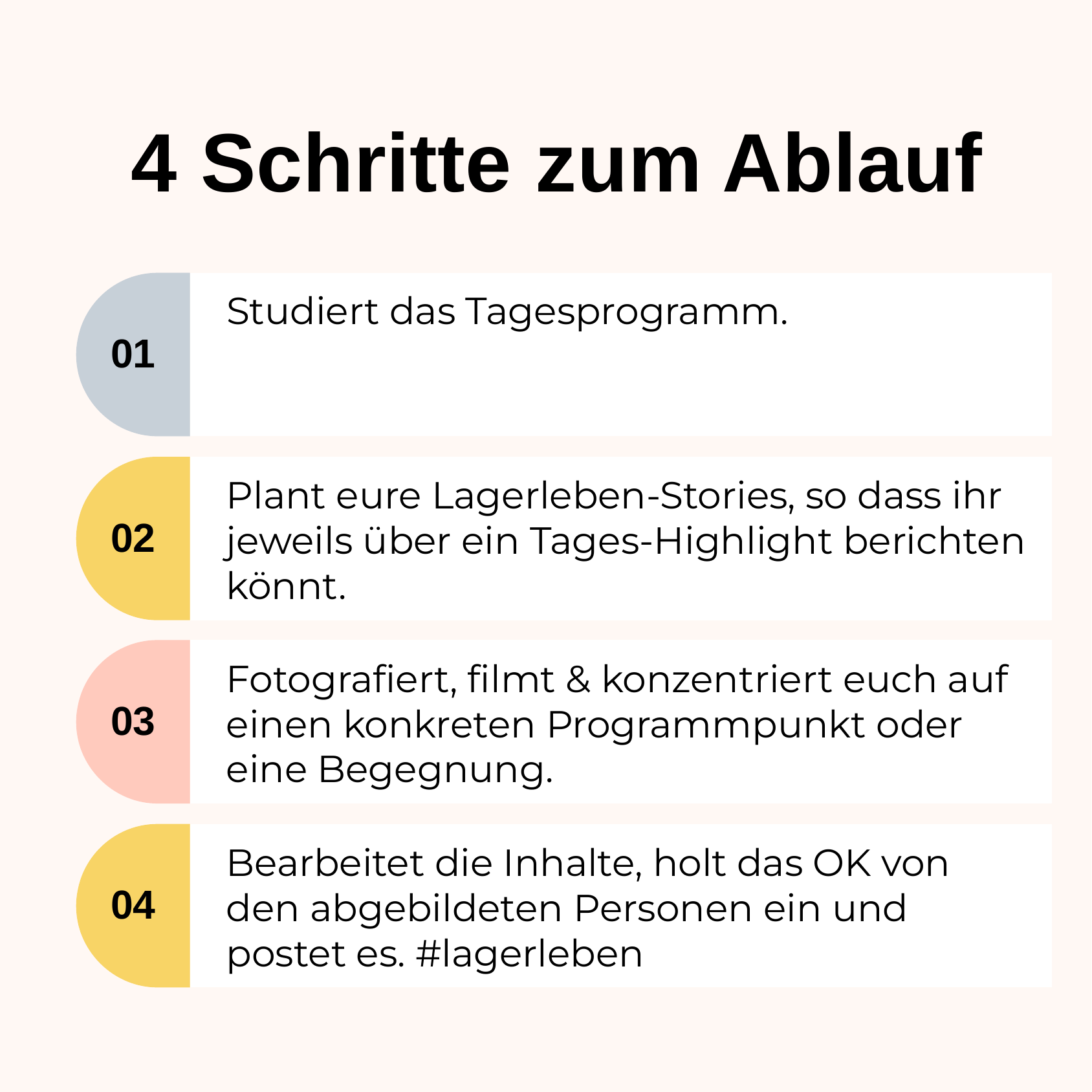

4 Schritte zum Ablauf

Studiert das Tagesprogramm.

01

Plant eure Lagerleben-Stories, so dass ihr jeweils über ein Tages-Highlight berichten könnt.

02

Fotografiert, filmt & konzentriert euch auf einen konkreten Programmpunkt oder eine Begegnung.

03

Bearbeitet die Inhalte, holt das OK von den abgebildeten Personen ein und postet es. #lagerleben

04